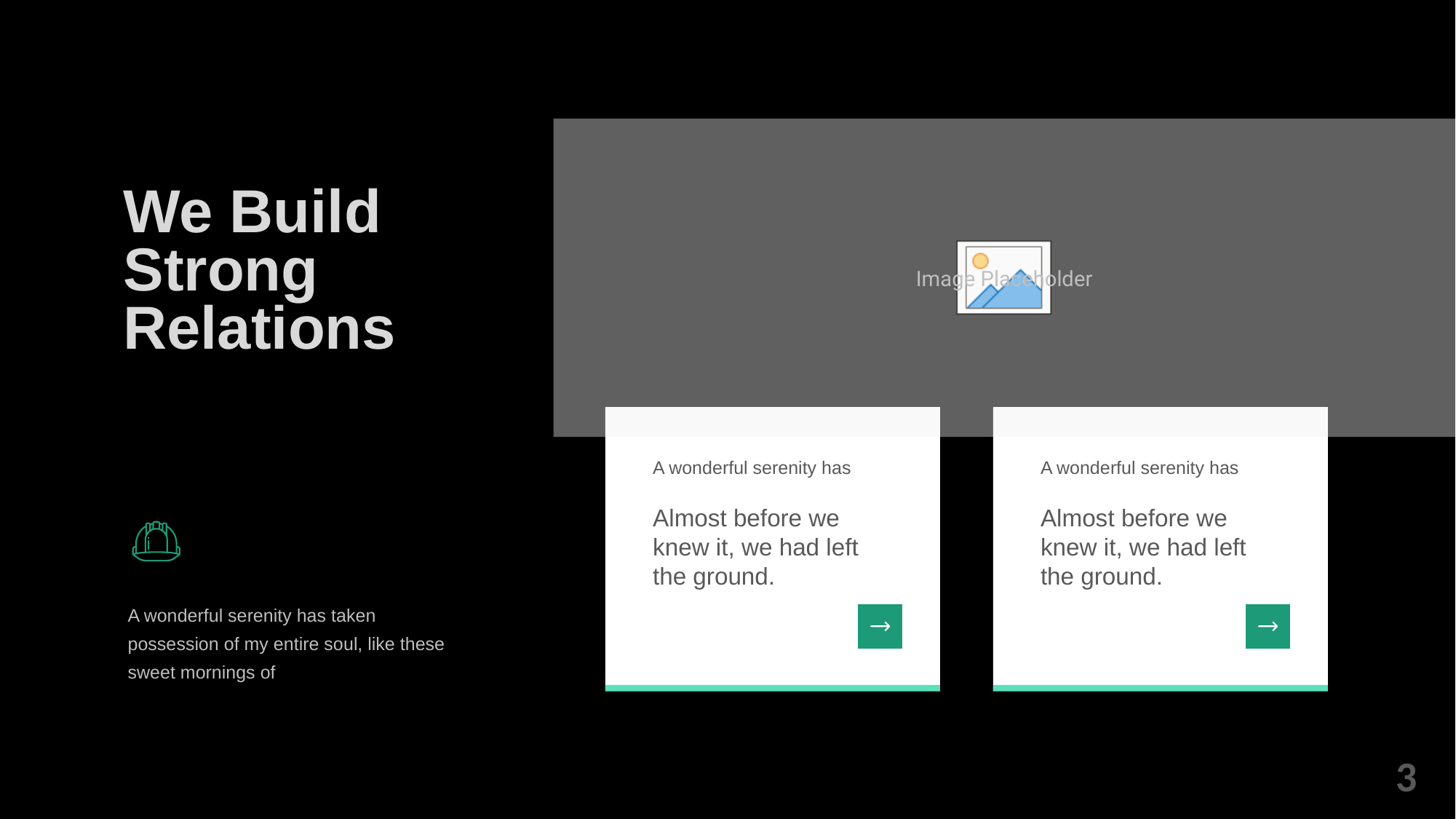

We Build
Strong
Relations

A wonderful serenity has
Almost before we knew it, we had left the ground.

A wonderful serenity has
Almost before we knew it, we had left the ground.

A wonderful serenity has taken possession of my entire soul, like these sweet mornings of